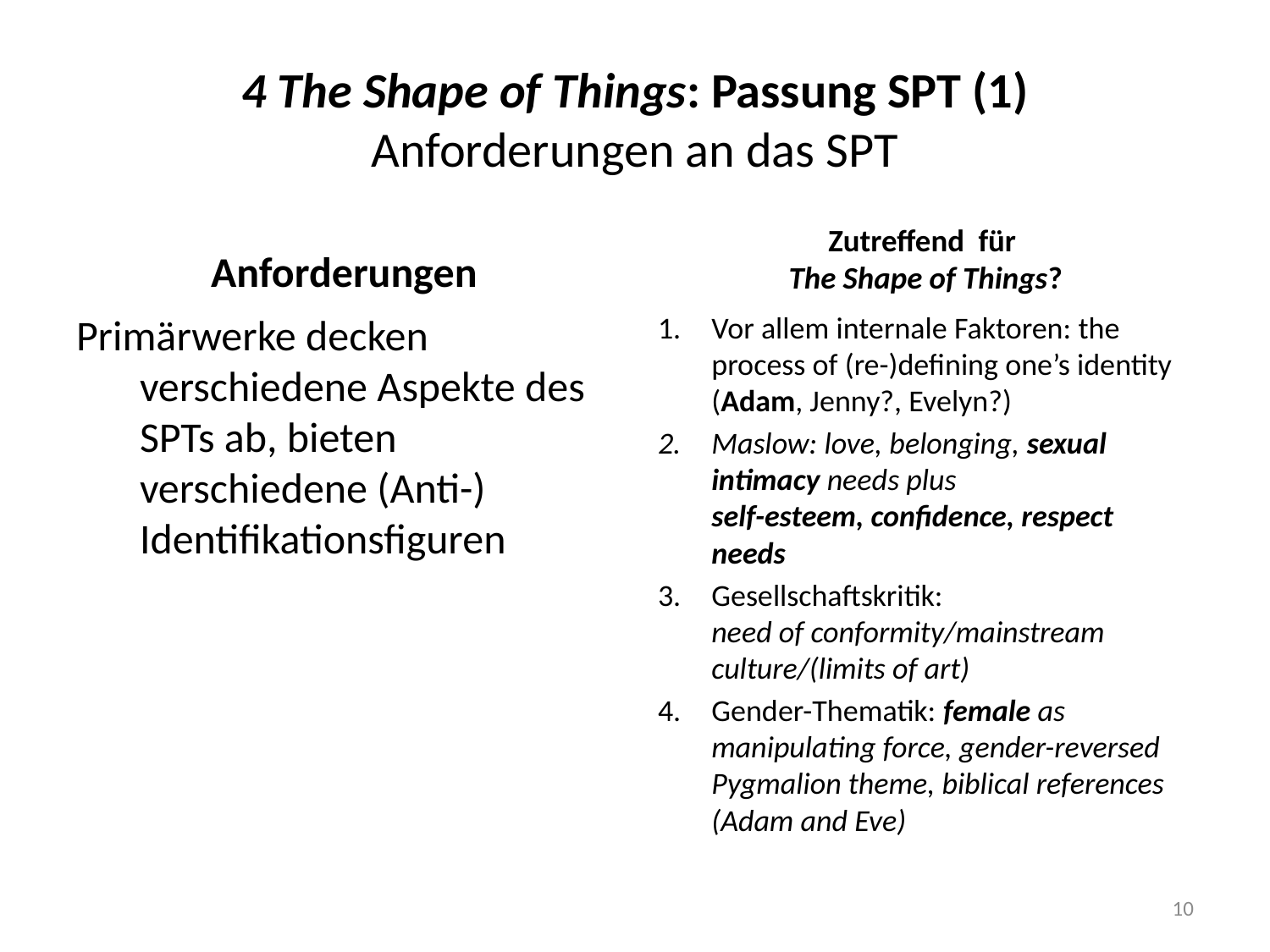

# 4 The Shape of Things: Passung SPT (1) Anforderungen an das SPT
Anforderungen
Zutreffend  für
The Shape of Things?
Primärwerke decken verschiedene Aspekte des SPTs ab, bieten verschiedene (Anti-) Identifikationsfiguren
Vor allem internale Faktoren: the process of (re-)defining one’s identity (Adam, Jenny?, Evelyn?)
Maslow: love, belonging, sexual intimacy needs plus
self-esteem, confidence, respect needs
Gesellschaftskritik:
need of conformity/mainstream culture/(limits of art)
Gender-Thematik: female as manipulating force, gender-reversed Pygmalion theme, biblical references (Adam and Eve)
10